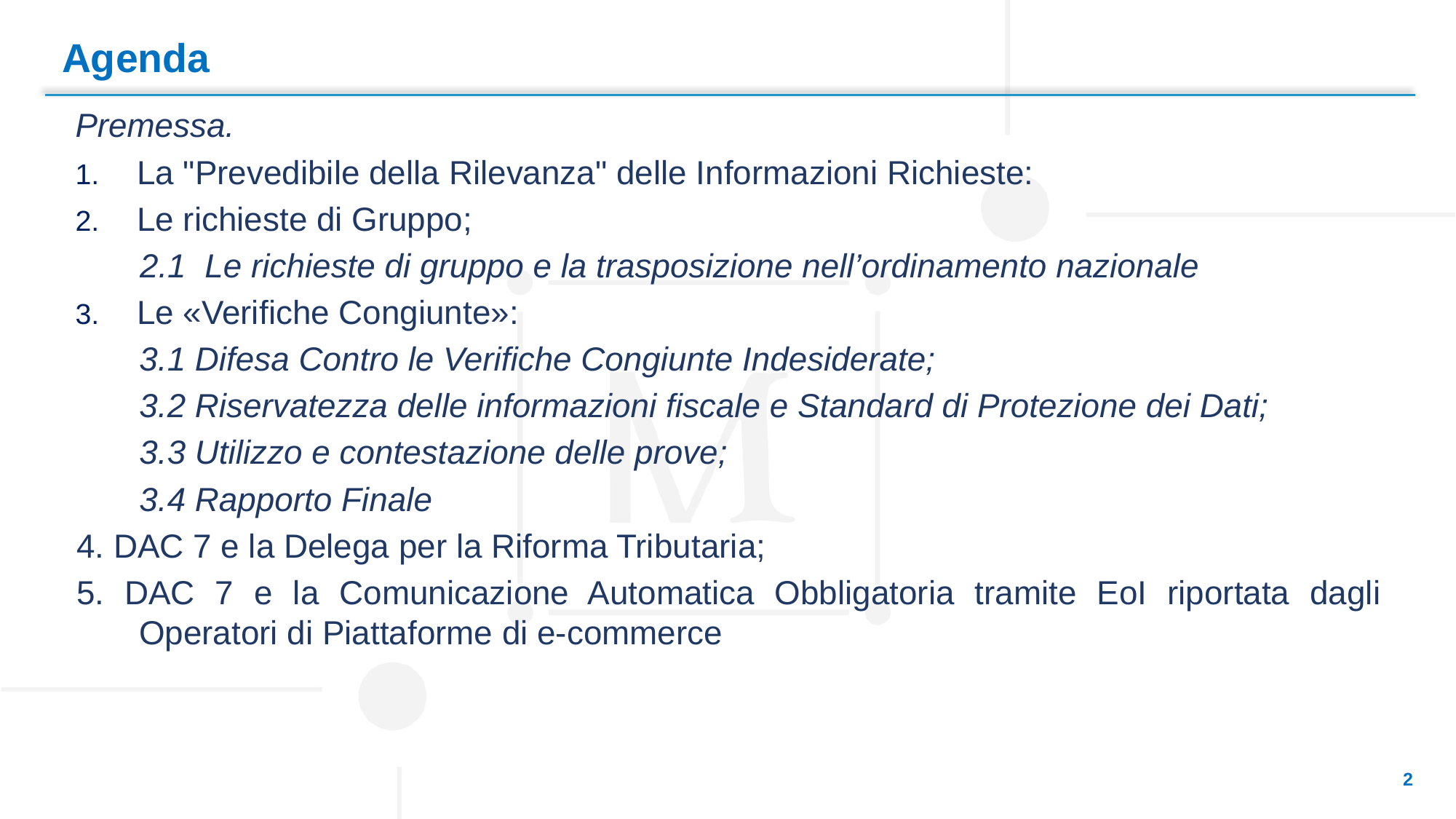

Agenda
Premessa.
La "Prevedibile della Rilevanza" delle Informazioni Richieste:
Le richieste di Gruppo;
2.1  Le richieste di gruppo e la trasposizione nell’ordinamento nazionale
Le «Verifiche Congiunte»:
3.1 Difesa Contro le Verifiche Congiunte Indesiderate;
3.2 Riservatezza delle informazioni fiscale e Standard di Protezione dei Dati;
3.3 Utilizzo e contestazione delle prove;
3.4 Rapporto Finale
4. DAC 7 e la Delega per la Riforma Tributaria;
5. DAC 7 e la Comunicazione Automatica Obbligatoria tramite EoI riportata dagli Operatori di Piattaforme di e-commerce

SCAMBIO D’INFORMAZIONI: CARF – DAC 8QUALIFICAZIONI CONTABILI
2